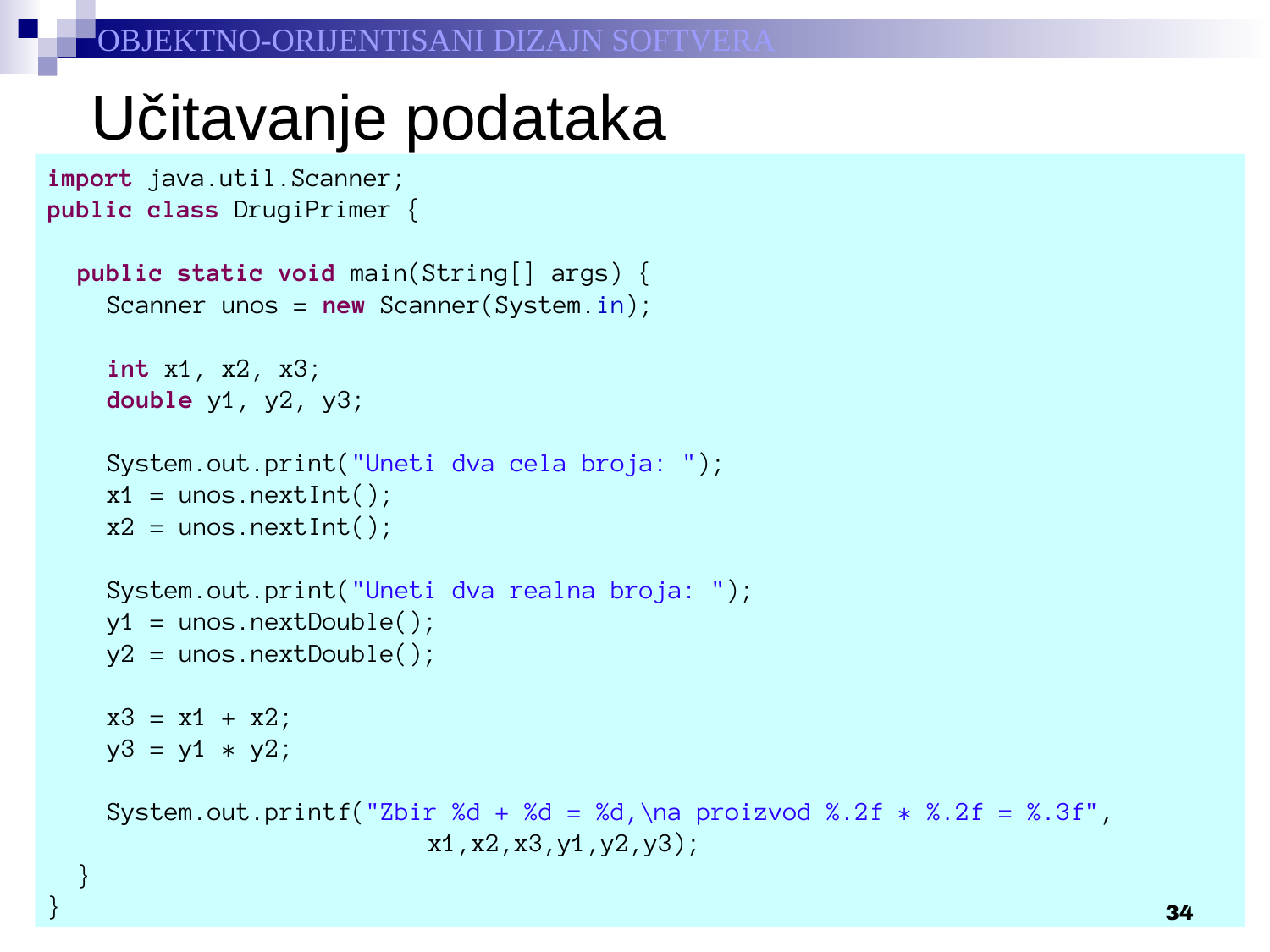

# Učitavanje podataka
import java.util.Scanner;
public class DrugiPrimer {

	public static void main(String[] args) {
		Scanner unos = new Scanner(System.in);

		int x1, x2, x3;
		double y1, y2, y3;

		System.out.print("Uneti dva cela broja: ");
		x1 = unos.nextInt();
		x2 = unos.nextInt();

		System.out.print("Uneti dva realna broja: ");
		y1 = unos.nextDouble();
		y2 = unos.nextDouble();

		x3 = x1 + x2;
		y3 = y1 * y2;

		System.out.printf("Zbir %d + %d = %d,\na proizvod %.2f * %.2f = %.3f",
							x1,x2,x3,y1,y2,y3);
	}
}
34